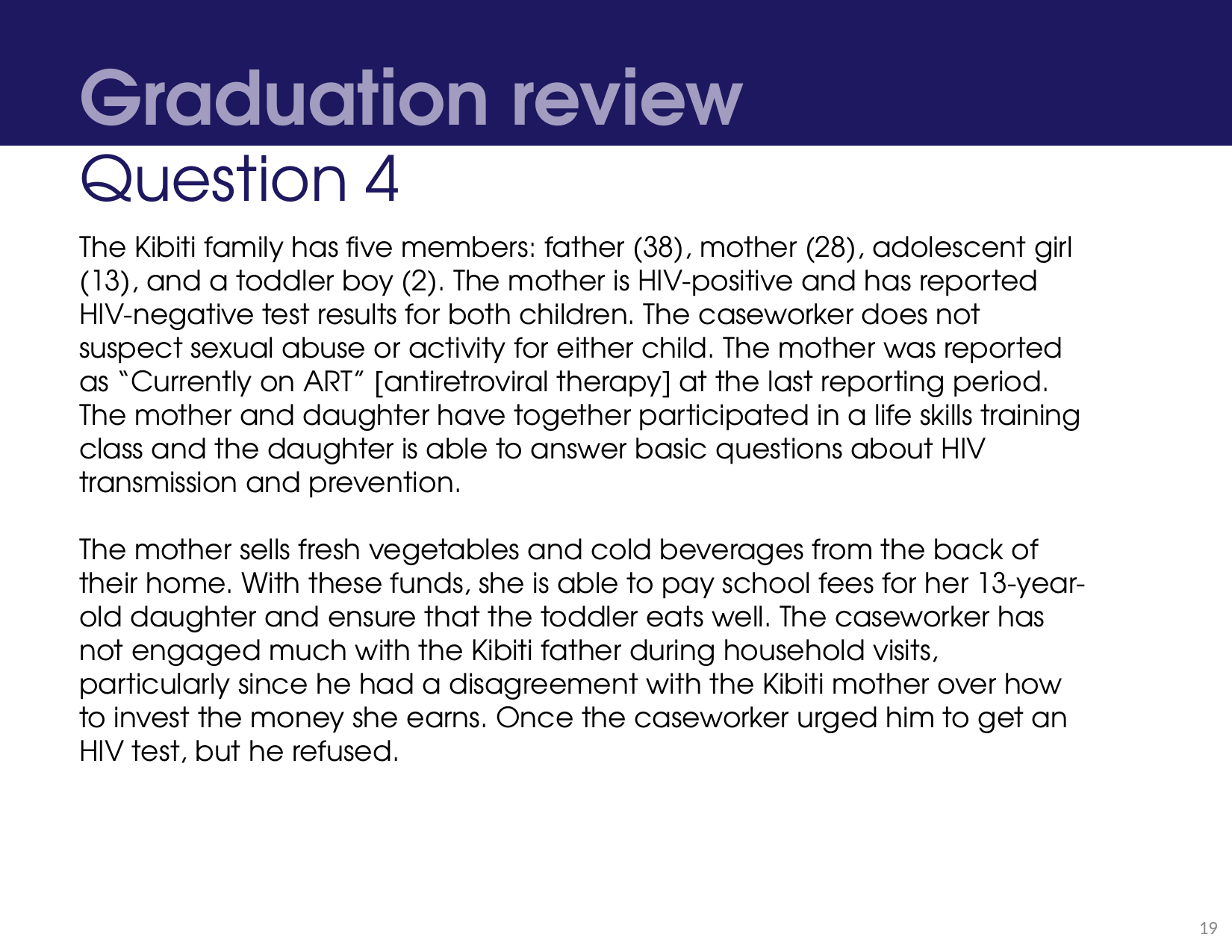

# Graduation review
Question 4
The Kibiti family has five members: father (38), mother (28), adolescent girl (13), and a toddler boy (2). The mother is HIV-positive and has reported HIV-negative test results for both children. The caseworker does not suspect sexual abuse or activity for either child. The mother was reported as “Currently on ART” [antiretroviral therapy] at the last reporting period. The mother and daughter have together participated in a life skills training class and the daughter is able to answer basic questions about HIV transmission and prevention.

The mother sells fresh vegetables and cold beverages from the back of their home. With these funds, she is able to pay school fees for her 13-year-old daughter and ensure that the toddler eats well. The caseworker has not engaged much with the Kibiti father during household visits, particularly since he had a disagreement with the Kibiti mother over how to invest the money she earns. Once the caseworker urged him to get an HIV test, but he refused.

19